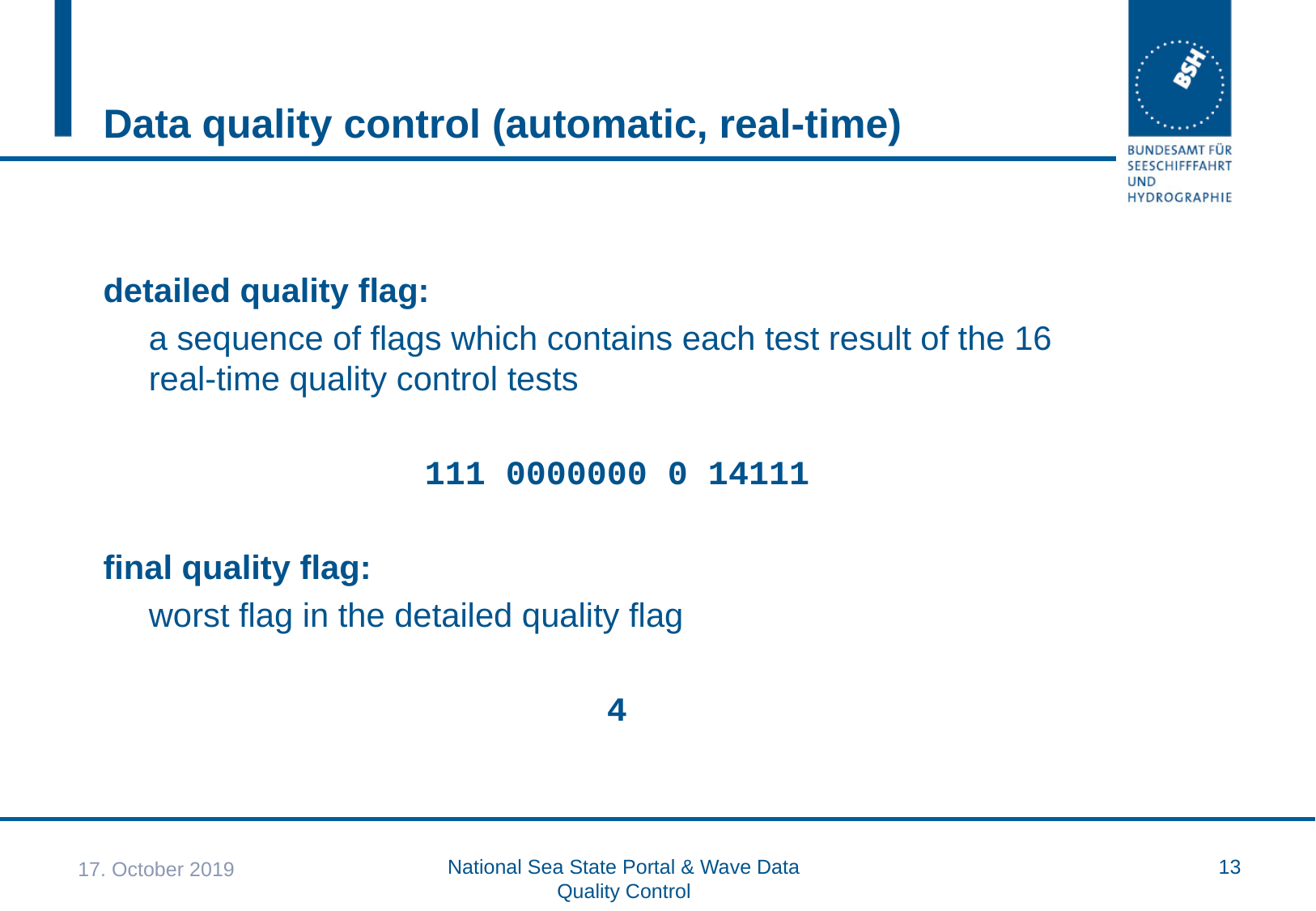

# Data quality control (automatic, real-time)
detailed quality flag:
	a sequence of flags which contains each test result of the 16 real-time quality control tests

	111 0000000 0 14111

final quality flag:
	worst flag in the detailed quality flag

	4
17. October 2019
National Sea State Portal & Wave Data Quality Control
13